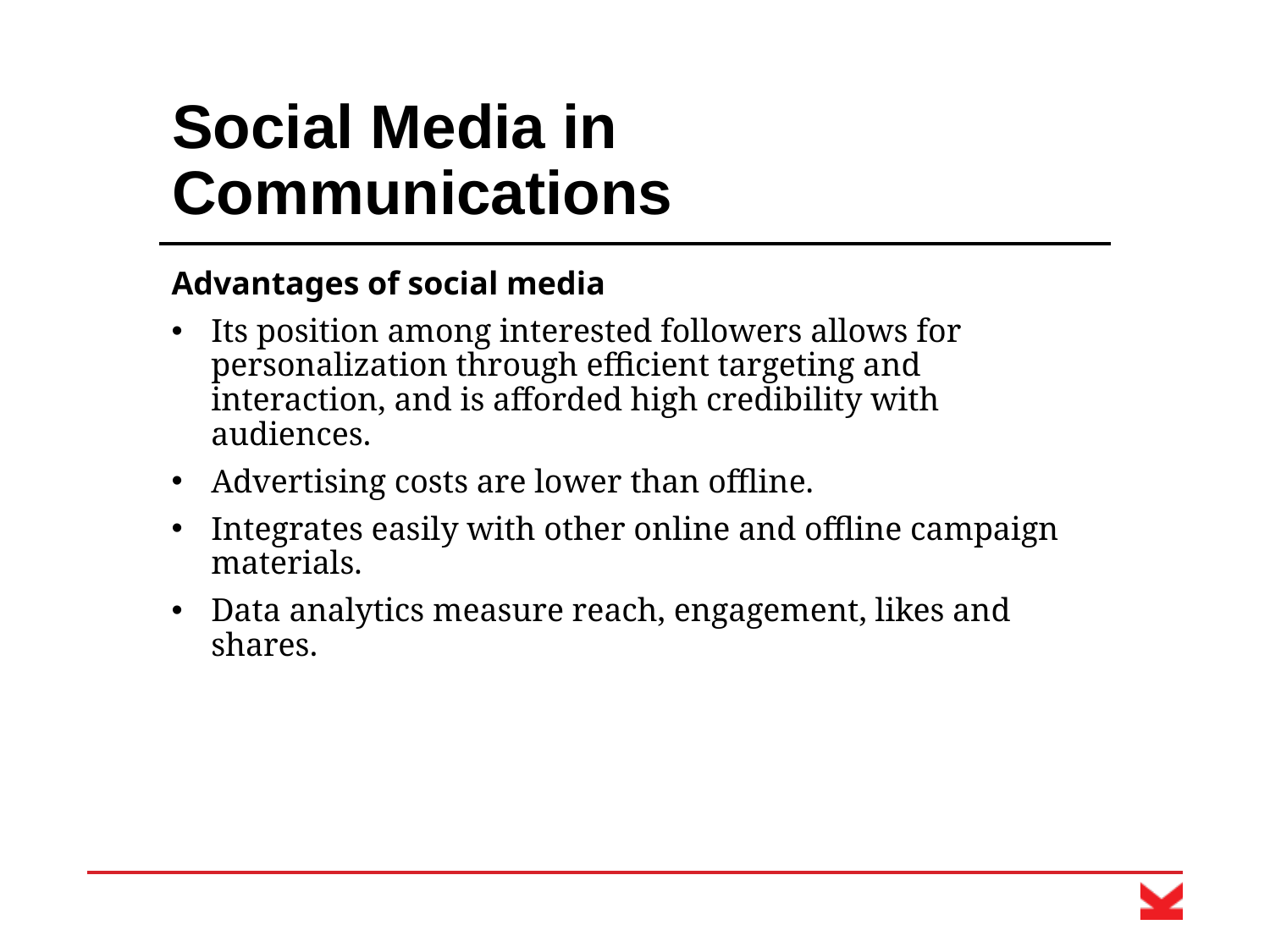

# Social Media in Communications
Advantages of social media
Its position among interested followers allows for personalization through efficient targeting and interaction, and is afforded high credibility with audiences.
Advertising costs are lower than offline.
Integrates easily with other online and offline campaign materials.
Data analytics measure reach, engagement, likes and shares.